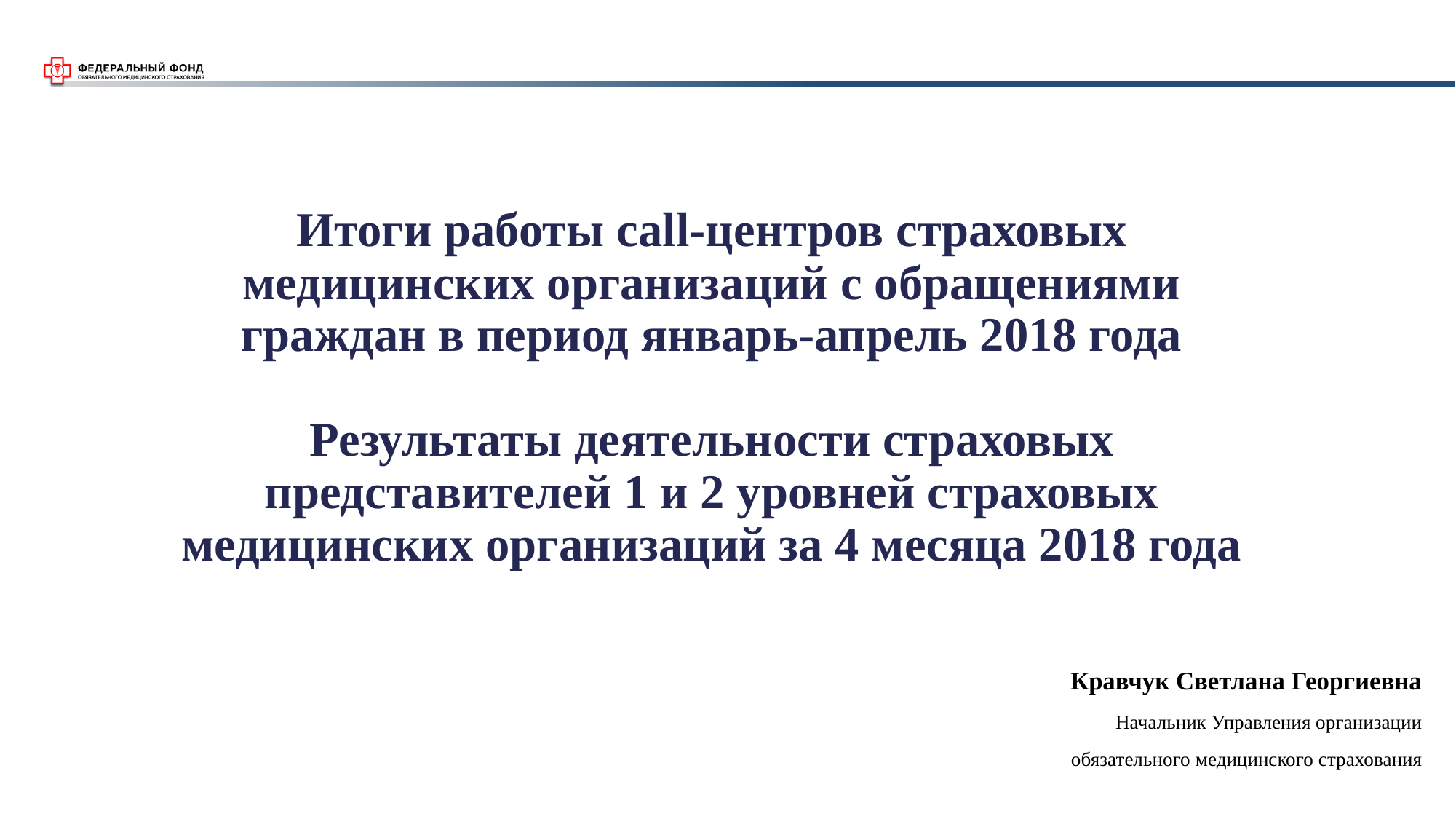

# Итоги работы call-центров страховых медицинских организаций с обращениями граждан в период январь-апрель 2018 года Результаты деятельности страховых представителей 1 и 2 уровней страховых медицинских организаций за 4 месяца 2018 года
Кравчук Светлана Георгиевна
Начальник Управления организации
обязательного медицинского страхования